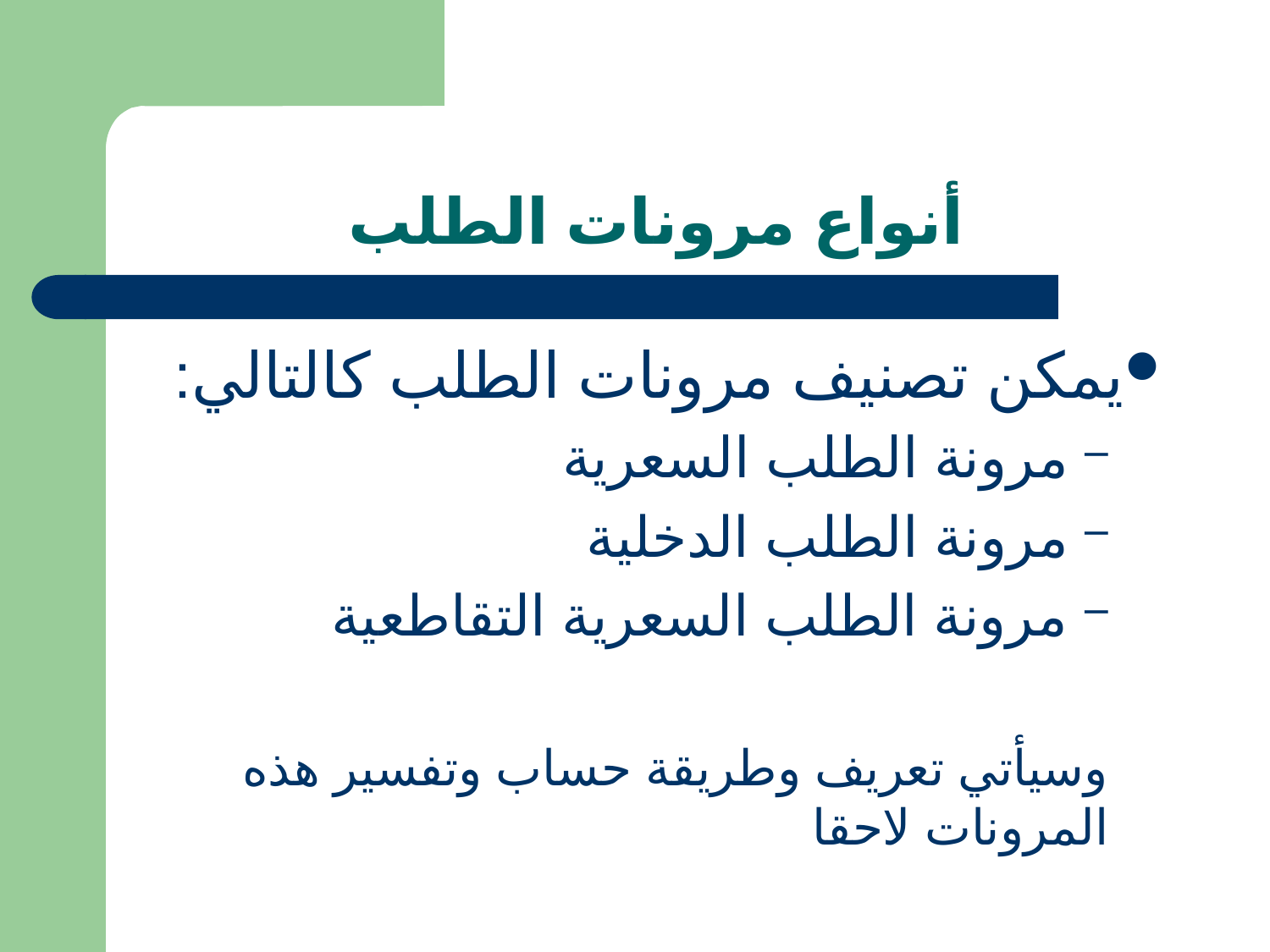

# أنواع مرونات الطلب
يمكن تصنيف مرونات الطلب كالتالي:
مرونة الطلب السعرية
مرونة الطلب الدخلية
مرونة الطلب السعرية التقاطعية

وسيأتي تعريف وطريقة حساب وتفسير هذه المرونات لاحقا